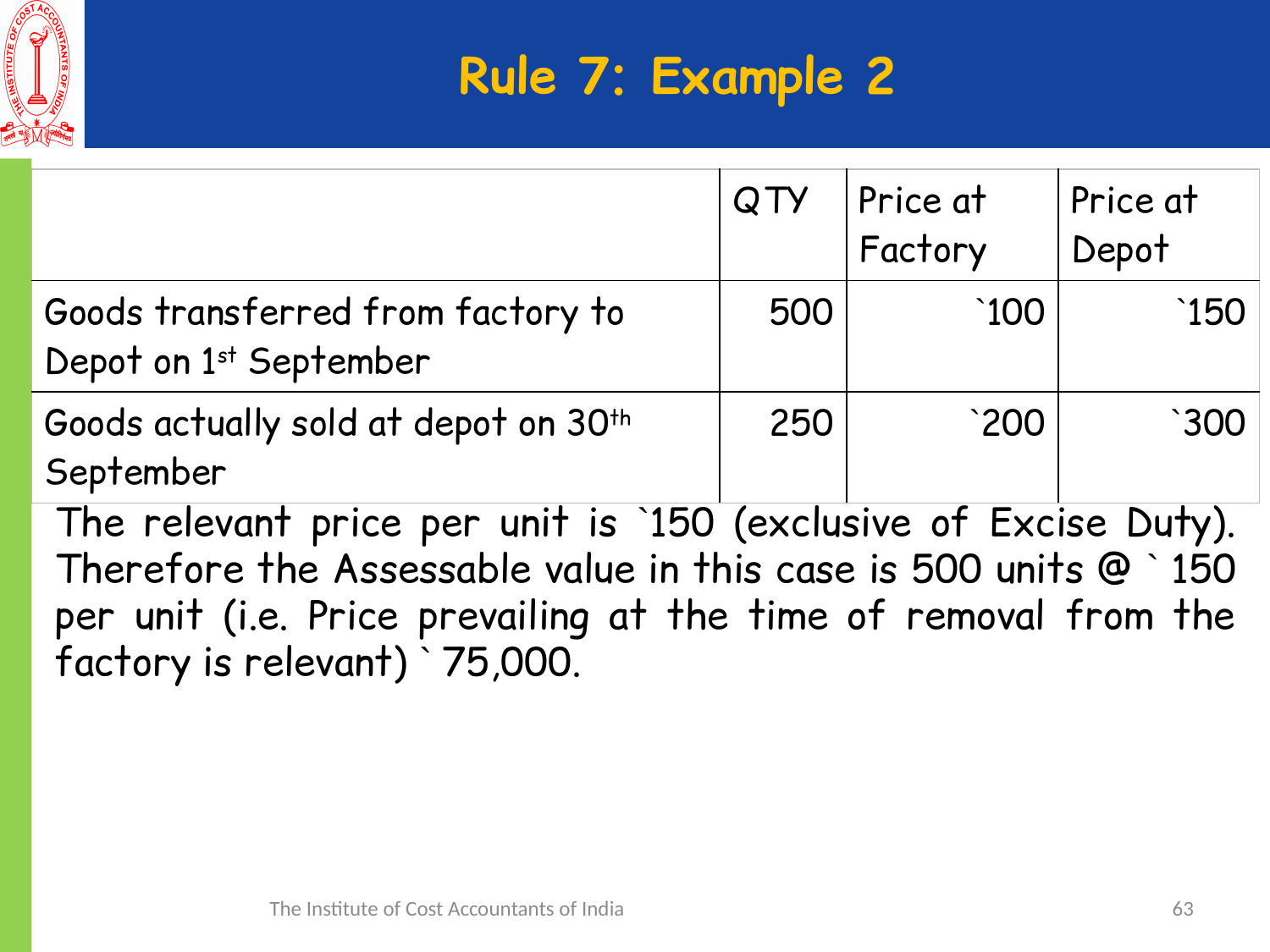

# Rule 7: Example 2
|  | QTY | Price at Factory | Price at Depot |
| --- | --- | --- | --- |
| Goods transferred from factory to Depot on 1st September | 500 | `100 | `150 |
| Goods actually sold at depot on 30th September | 250 | `200 | `300 |
The relevant price per unit is `150 (exclusive of Excise Duty). Therefore the Assessable value in this case is 500 units @ ` 150 per unit (i.e. Price prevailing at the time of removal from the factory is relevant) ` 75,000.
The Institute of Cost Accountants of India
63